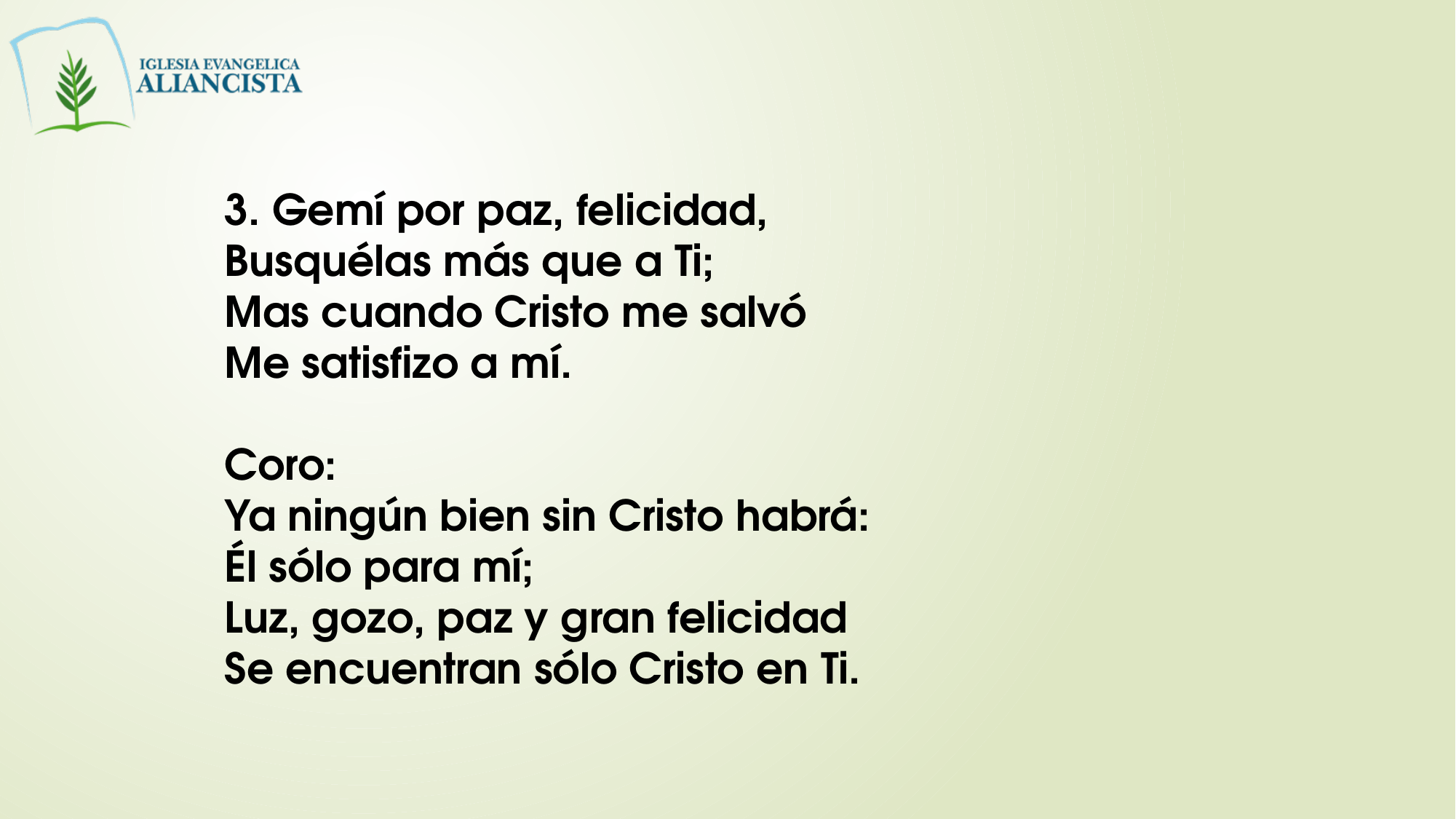

3. Gemí por paz, felicidad,
Busquélas más que a Ti;
Mas cuando Cristo me salvó
Me satisfizo a mí.

Coro:
Ya ningún bien sin Cristo habrá:
Él sólo para mí;
Luz, gozo, paz y gran felicidad
Se encuentran sólo Cristo en Ti.